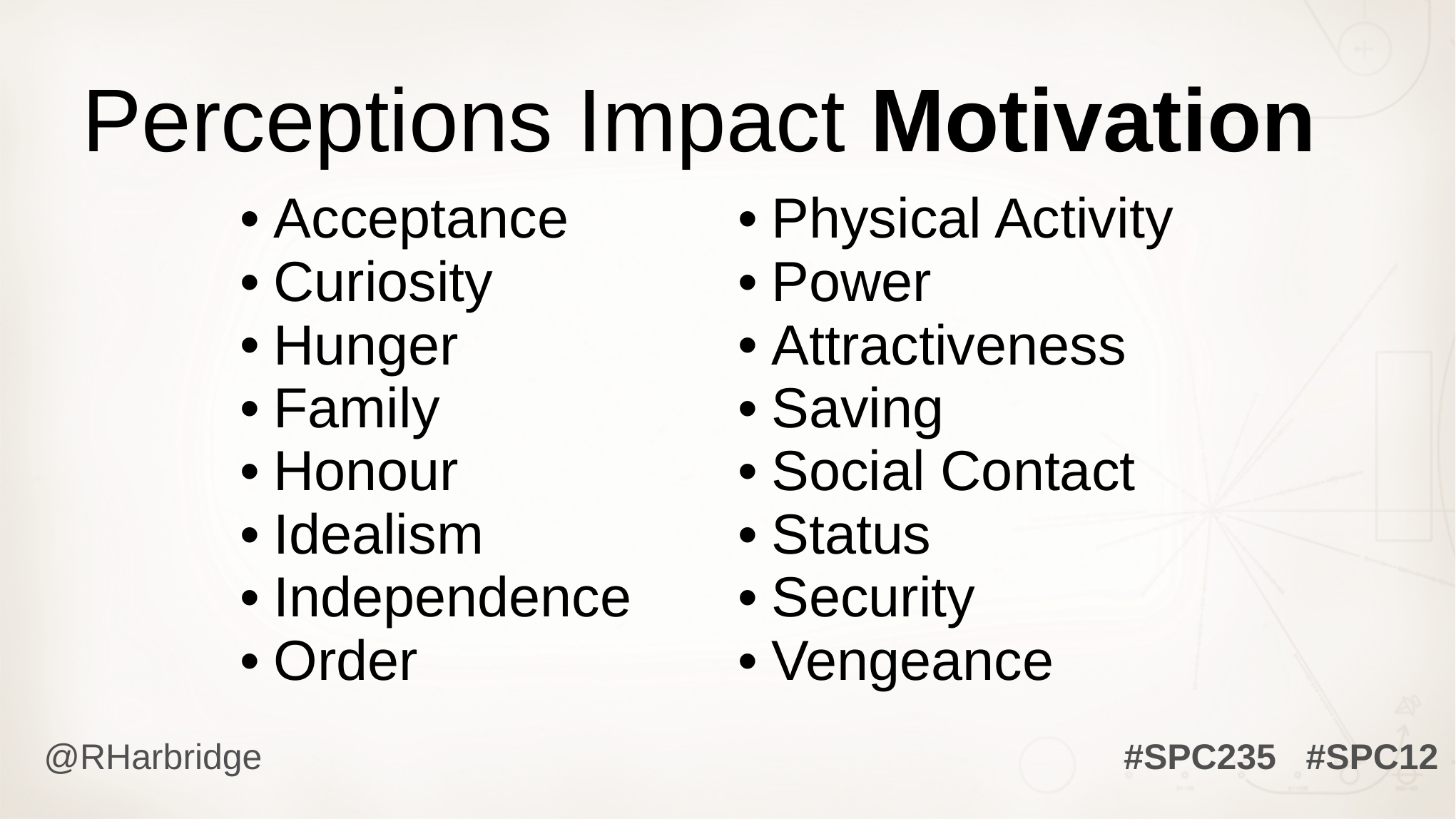

Perceptions Impact Motivation
| Acceptance Curiosity Hunger Family Honour Idealism Independence Order | Physical Activity Power Attractiveness Saving Social Contact Status Security Vengeance |
| --- | --- |